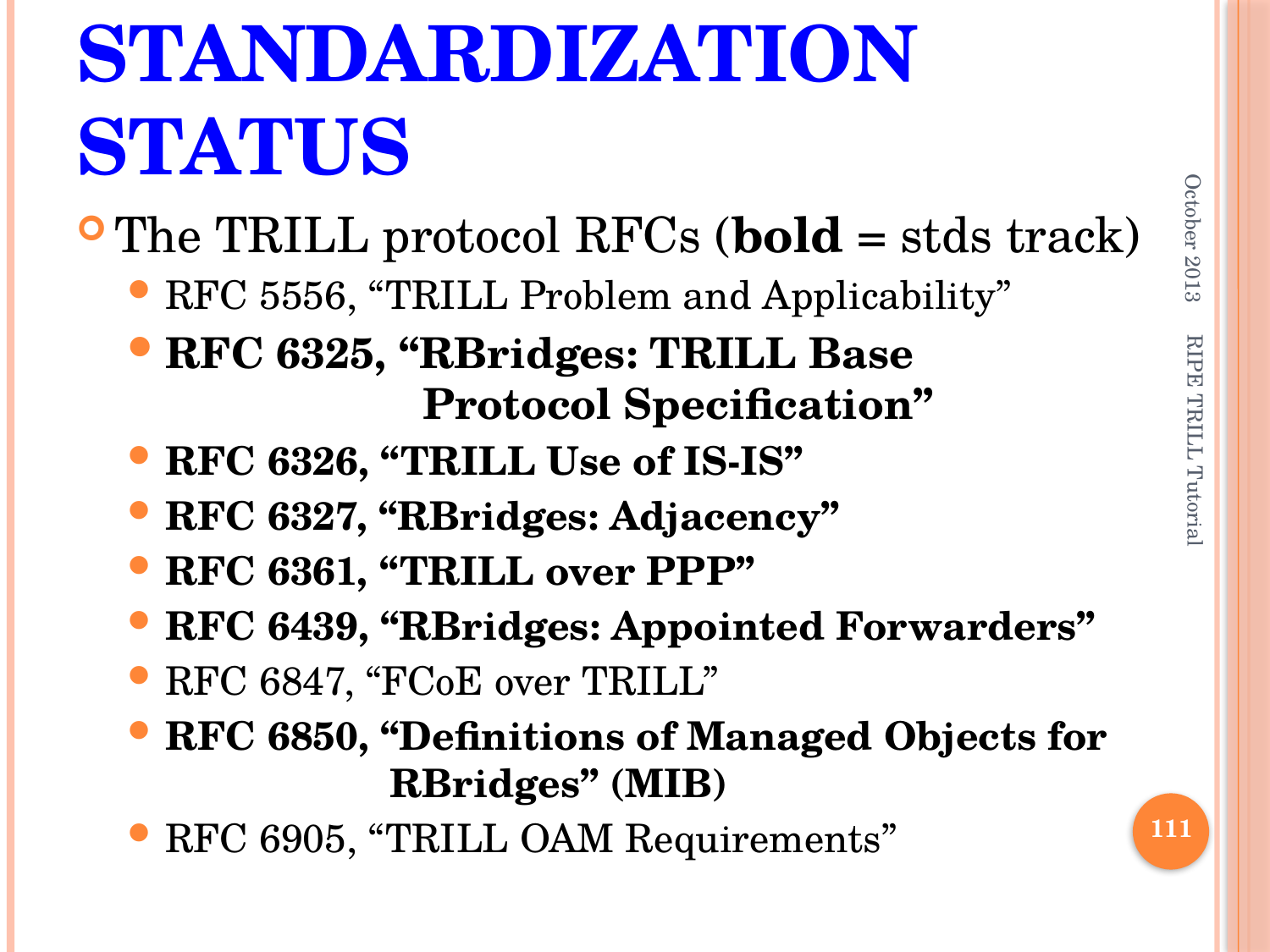

# Standardization Status
October 2013
The TRILL protocol RFCs (bold = stds track)
RFC 5556, “TRILL Problem and Applicability”
RFC 6325, “RBridges: TRILL Base
                     Protocol Specification”
RFC 6326, “TRILL Use of IS-IS”
RFC 6327, “RBridges: Adjacency”
RFC 6361, “TRILL over PPP”
RFC 6439, “RBridges: Appointed Forwarders”
RFC 6847, “FCoE over TRILL”
RFC 6850, “Definitions of Managed Objects for
                    RBridges” (MIB)
RFC 6905, “TRILL OAM Requirements”
RIPE TRILL Tutorial
111